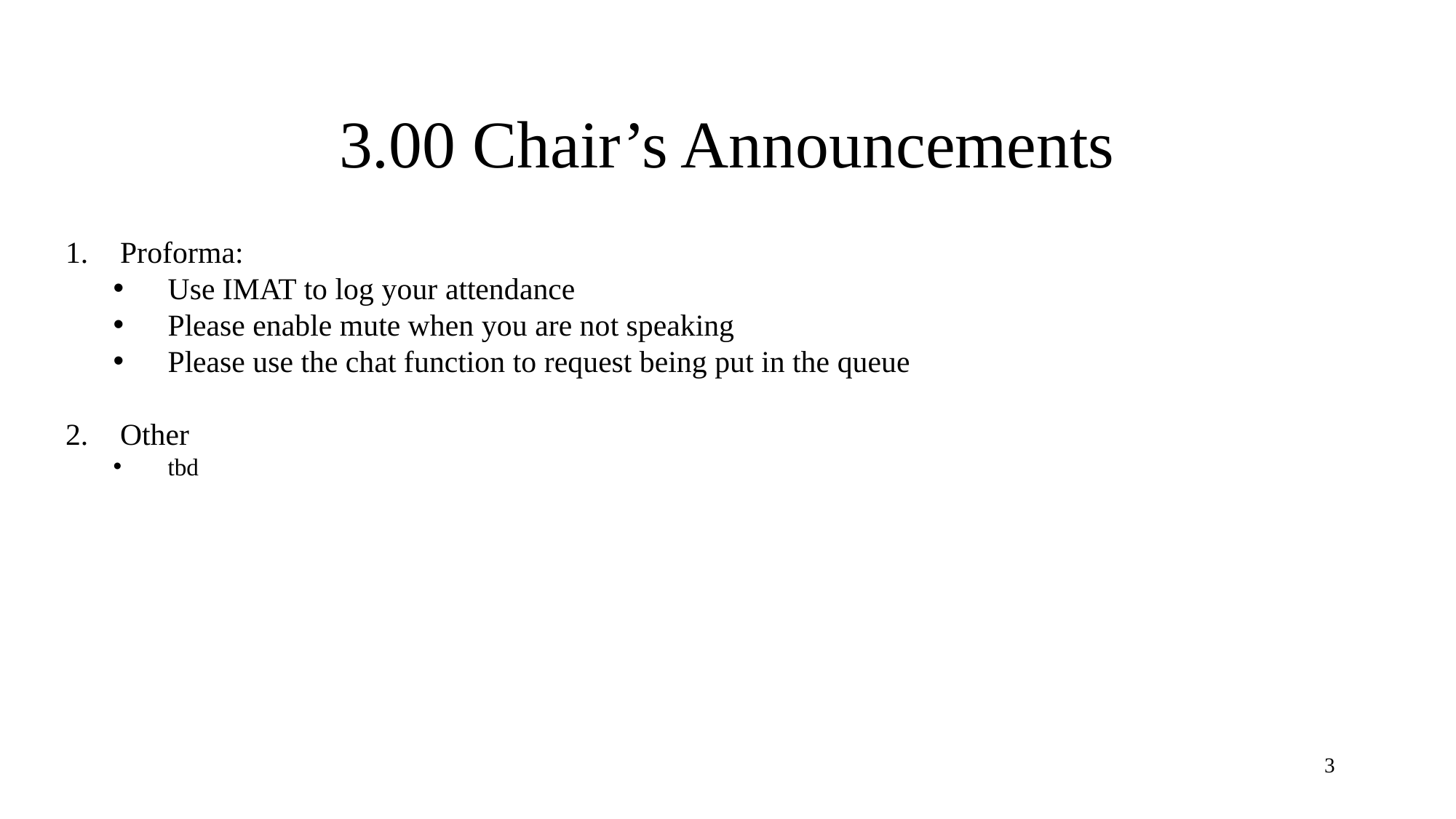

# 3.00 Chair’s Announcements
Proforma:
Use IMAT to log your attendance
Please enable mute when you are not speaking
Please use the chat function to request being put in the queue
Other
tbd

3